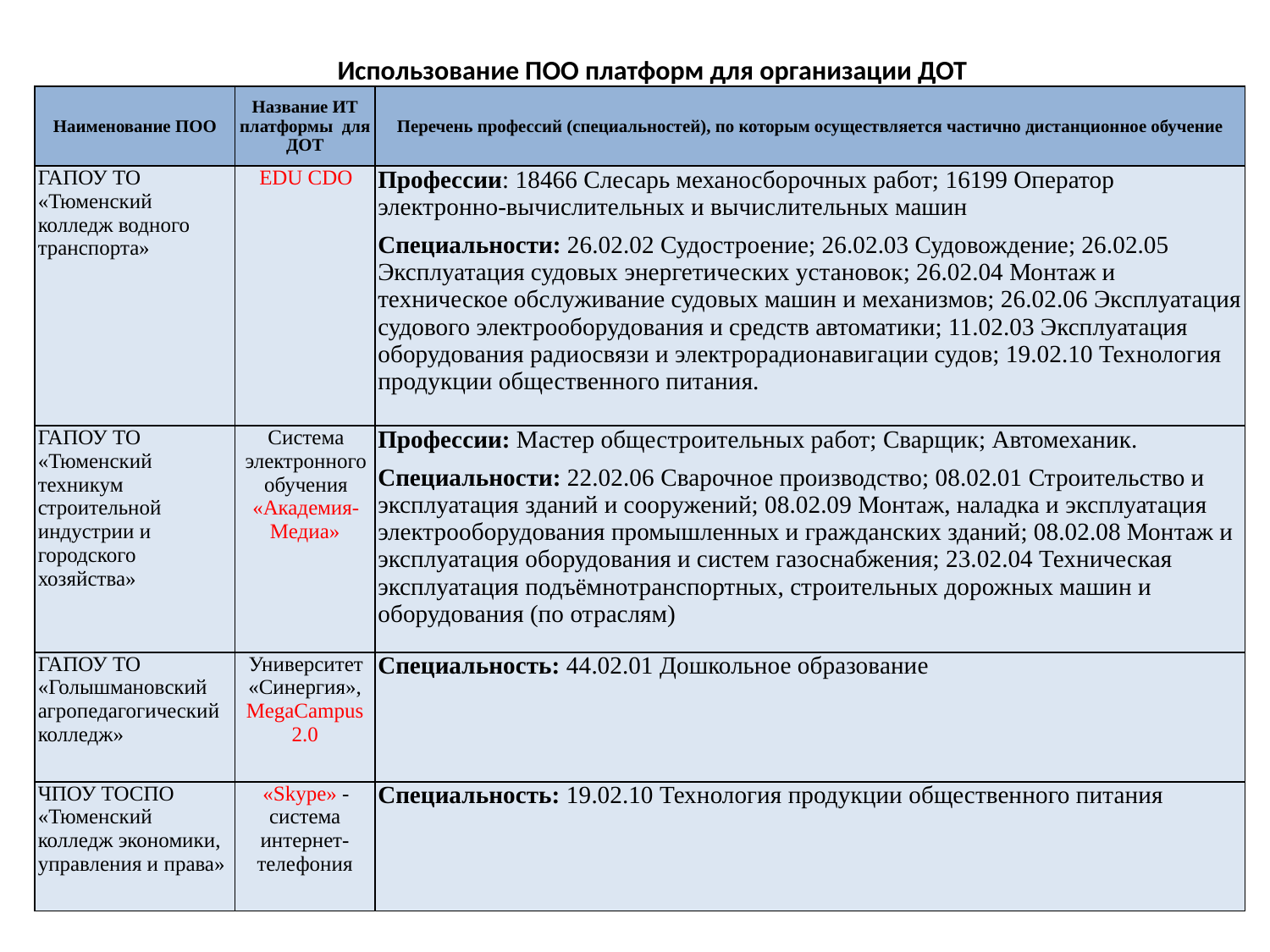

# Использование ПОО платформ для организации ДОТ
| Наименование ПОО | Название ИТ платформы для ДОТ | Перечень профессий (специальностей), по которым осуществляется частично дистанционное обучение |
| --- | --- | --- |
| ГАПОУ ТО «Тюменский колледж водного транспорта» | EDU CDO | Профессии: 18466 Слесарь механосборочных работ; 16199 Оператор электронно-вычислительных и вычислительных машин Специальности: 26.02.02 Судостроение; 26.02.03 Судовождение; 26.02.05 Эксплуатация судовых энергетических установок; 26.02.04 Монтаж и техническое обслуживание судовых машин и механизмов; 26.02.06 Эксплуатация судового электрооборудования и средств автоматики; 11.02.03 Эксплуатация оборудования радиосвязи и электрорадионавигации судов; 19.02.10 Технология продукции общественного питания. |
| ГАПОУ ТО «Тюменский техникум строительной индустрии и городского хозяйства» | Система электронного обучения «Академия-Медиа» | Профессии: Мастер общестроительных работ; Сварщик; Автомеханик. Специальности: 22.02.06 Сварочное производство; 08.02.01 Строительство и эксплуатация зданий и сооружений; 08.02.09 Монтаж, наладка и эксплуатация электрооборудования промышленных и гражданских зданий; 08.02.08 Монтаж и эксплуатация оборудования и систем газоснабжения; 23.02.04 Техническая эксплуатация подъёмно­транспортных, строительных дорожных машин и оборудования (по отраслям) |
| ГАПОУ ТО «Голышмановский агропедагогический колледж» | Университет «Синергия», MegaCampus 2.0 | Специальность: 44.02.01 Дошкольное образование |
| ЧПОУ ТОСПО «Тюменский колледж экономики, управления и права» | «Skype» - система интернет-телефония | Специальность: 19.02.10 Технология продукции общественного питания |